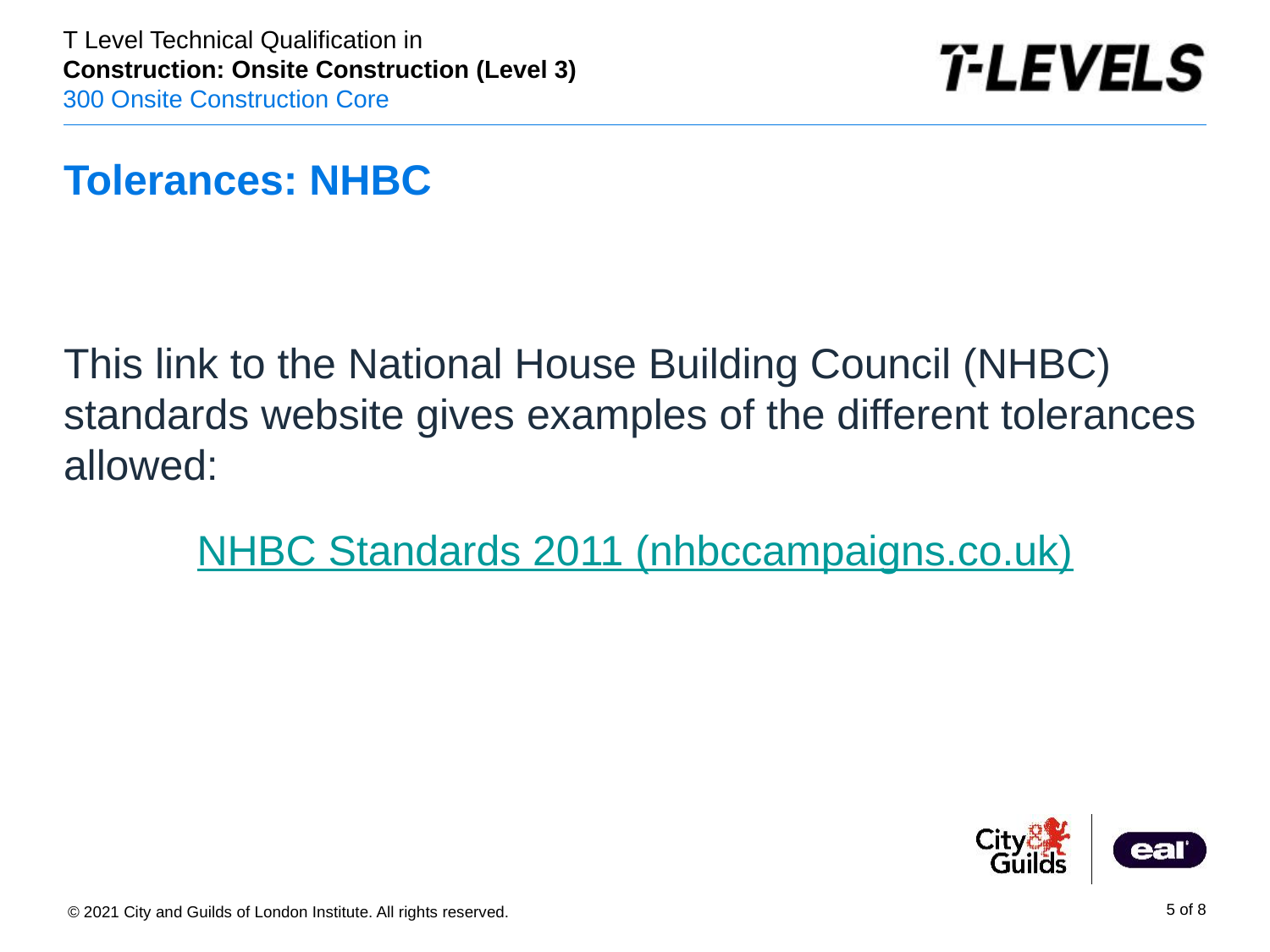

# Tolerances: NHBC
This link to the National House Building Council (NHBC) standards website gives examples of the different tolerances allowed:
NHBC Standards 2011 (nhbccampaigns.co.uk)